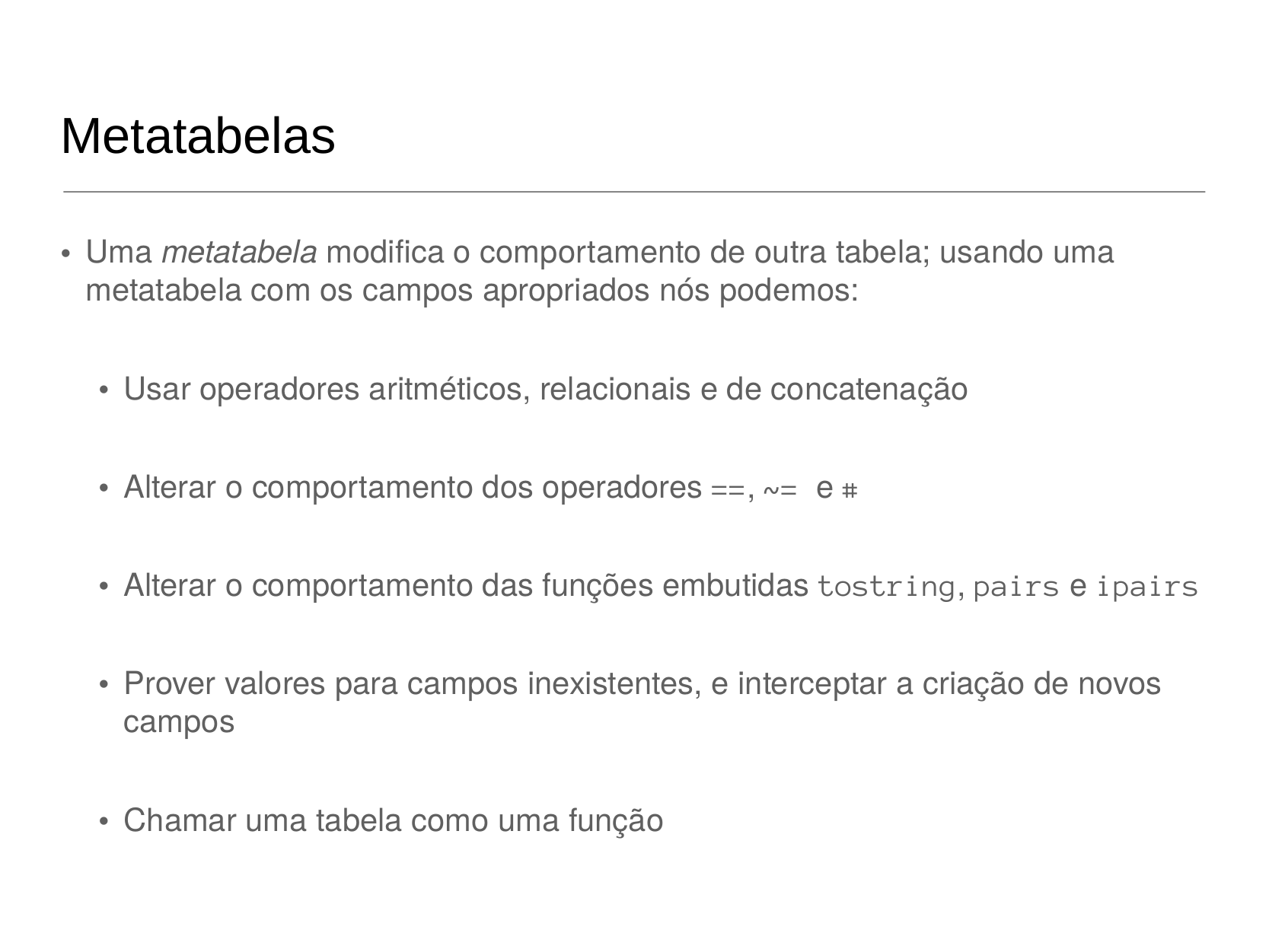

# Metatabelas
Uma metatabela modifica o comportamento de outra tabela; usando uma metatabela com os campos apropriados nós podemos:
Usar operadores aritméticos, relacionais e de concatenação
Alterar o comportamento dos operadores ==, ~= e #
Alterar o comportamento das funções embutidas tostring, pairs e ipairs
Prover valores para campos inexistentes, e interceptar a criação de novos campos
Chamar uma tabela como uma função